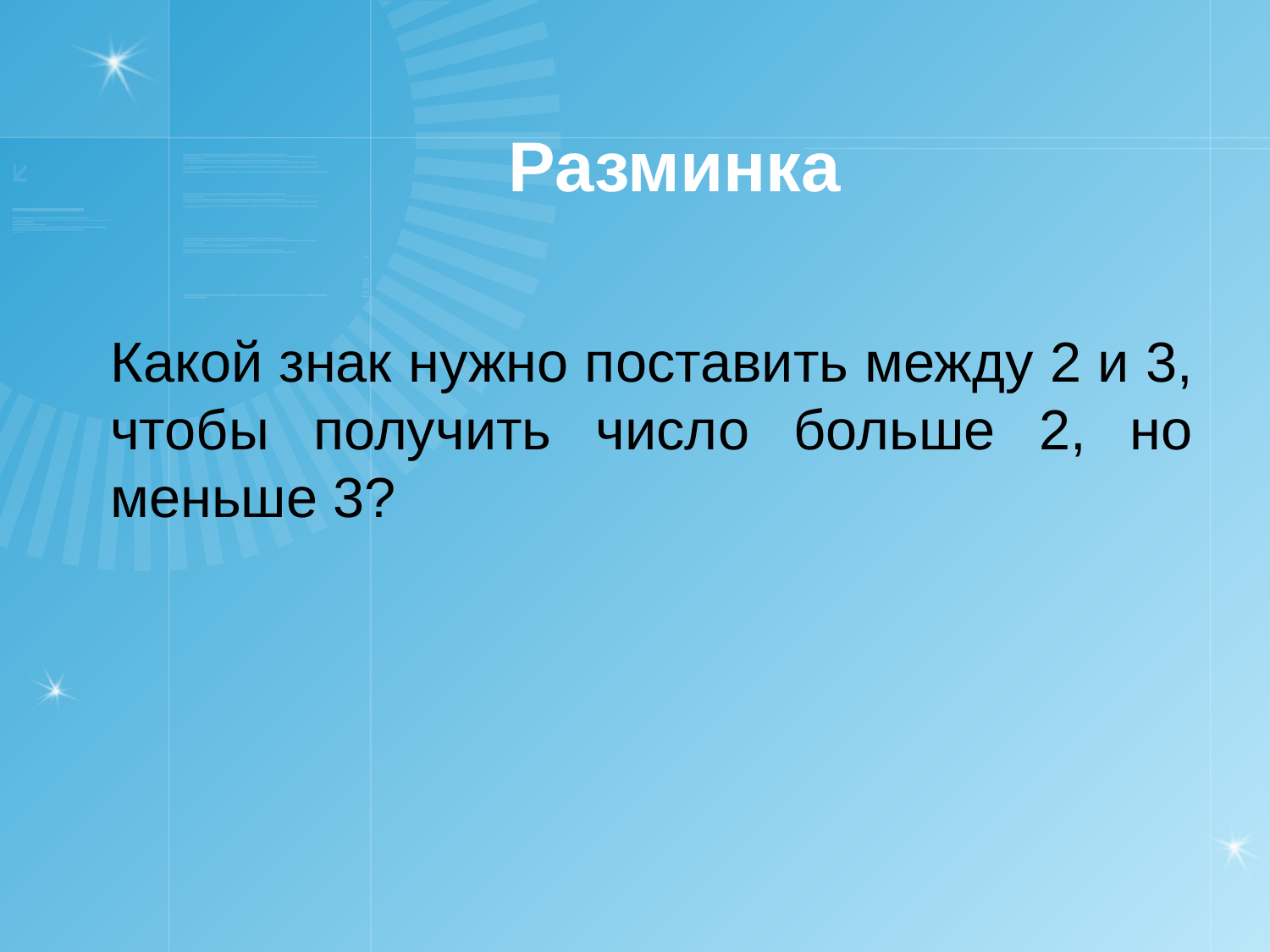

# Разминка
Какой знак нужно поставить между 2 и 3, чтобы получить число больше 2, но меньше 3?